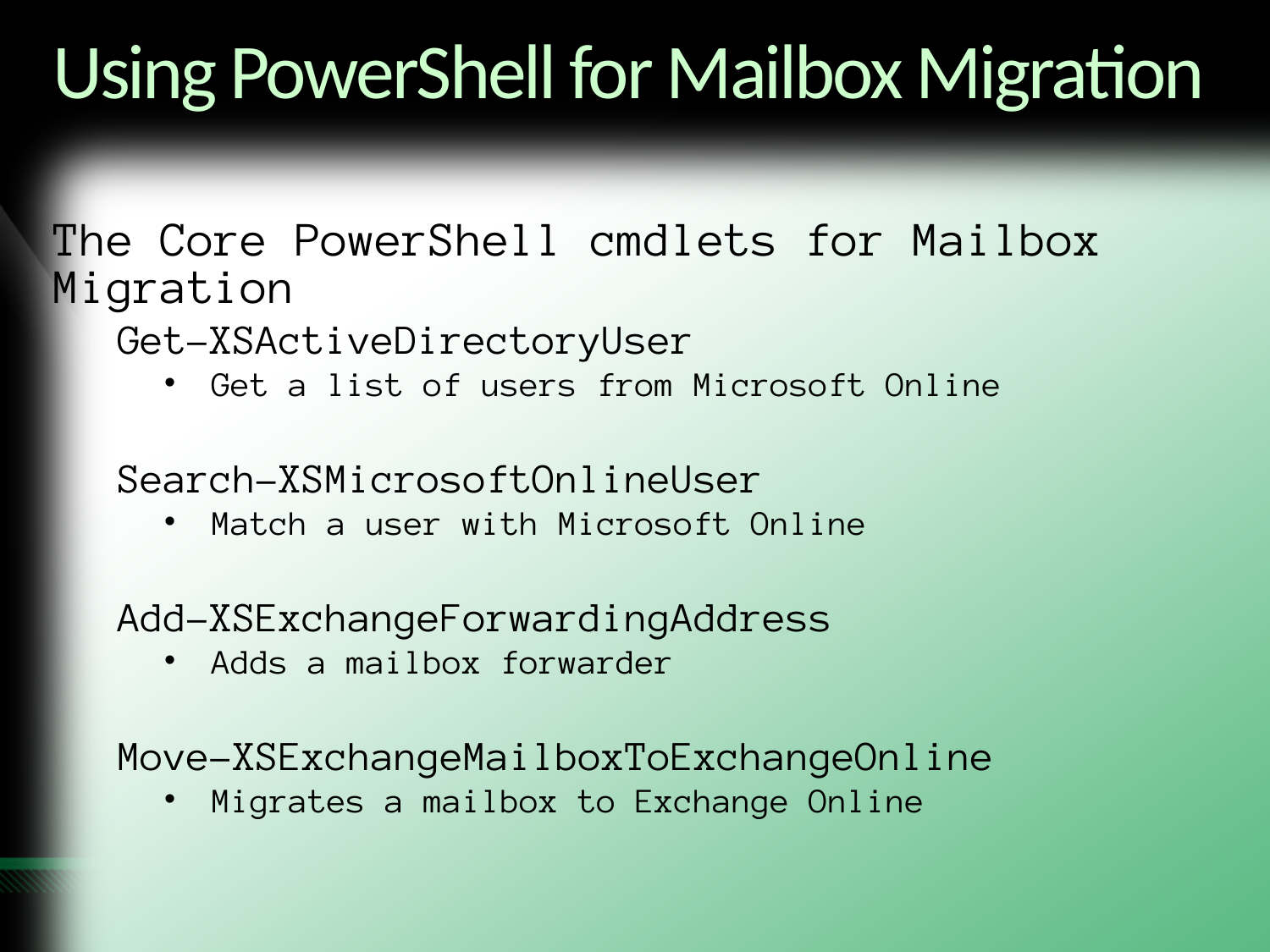

# Using PowerShell for Mailbox Migration
The Core PowerShell cmdlets for Mailbox Migration
Get-XSActiveDirectoryUser
Get a list of users from Microsoft Online

Search-XSMicrosoftOnlineUser
Match a user with Microsoft Online

Add-XSExchangeForwardingAddress
Adds a mailbox forwarder

Move-XSExchangeMailboxToExchangeOnline
Migrates a mailbox to Exchange Online